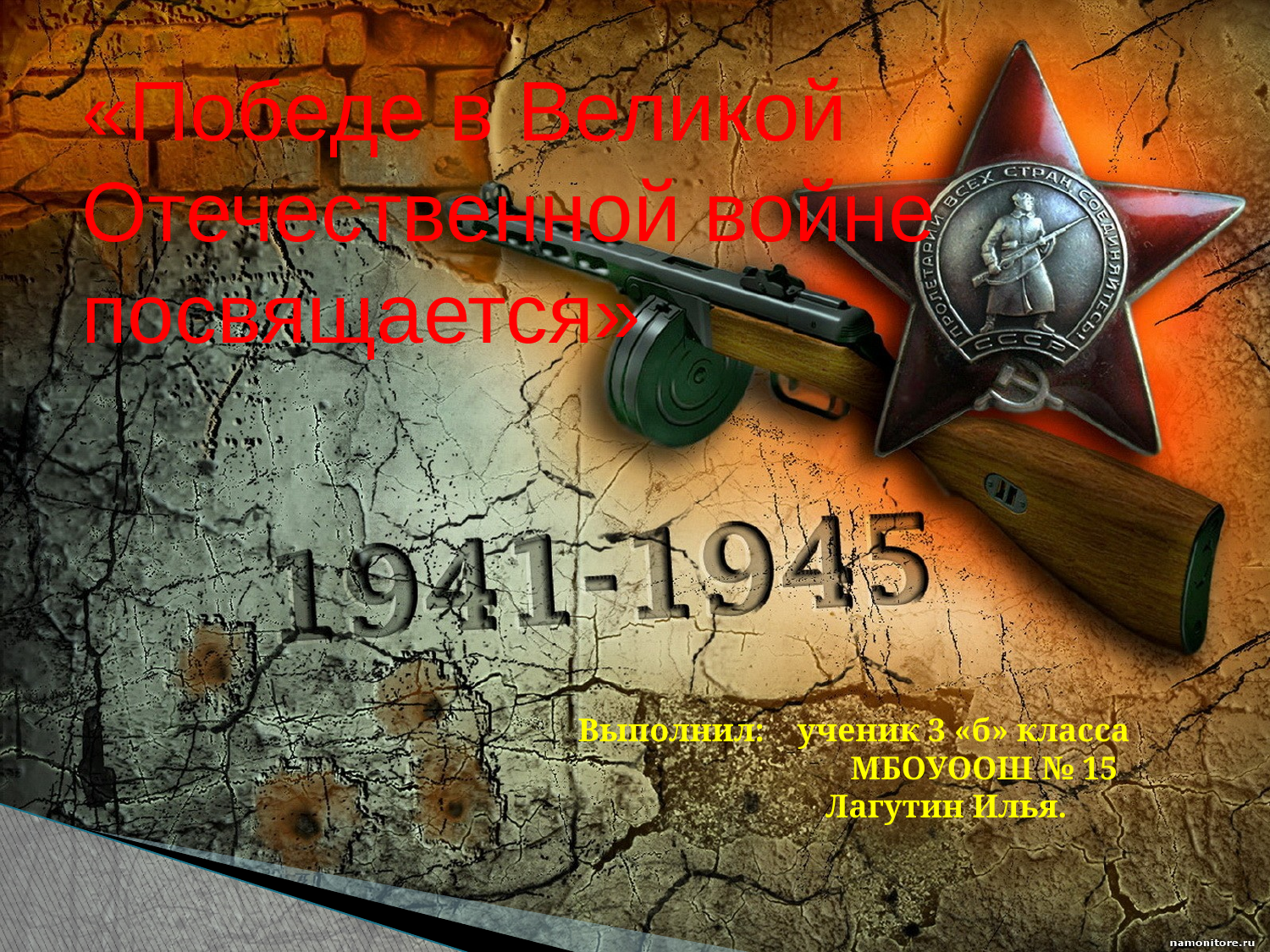

«Победе в Великой Отечественной войне посвящается»
Выполнил:    ученик 3 «б» класса
                                 МБОУООШ № 15
                              Лагутин Илья.